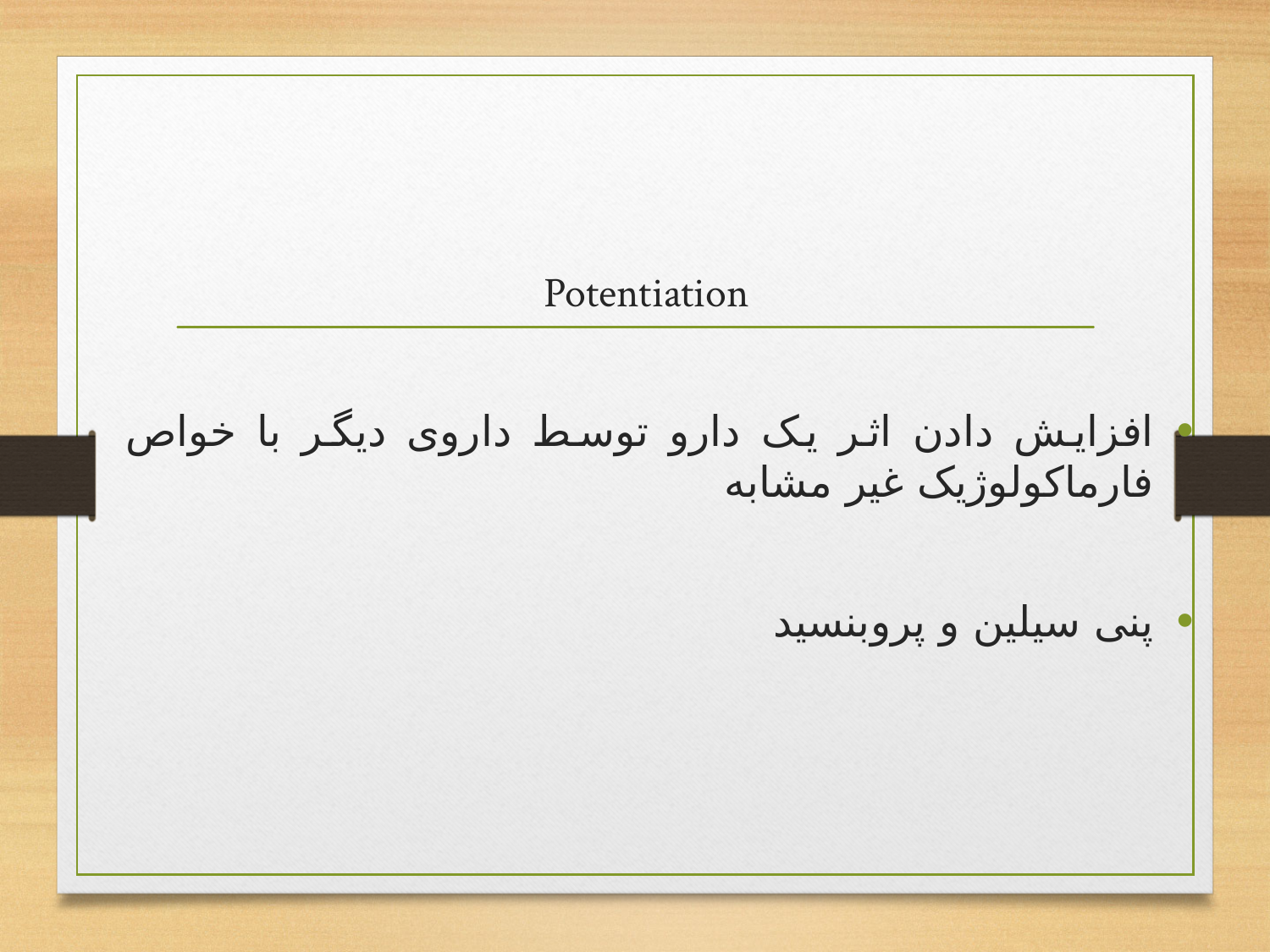

Potentiation

افزایش دادن اثر یک دارو توسط داروی دیگر با خواص فارماکولوژیک غیر مشابه

پنی سیلین و پروبنسید